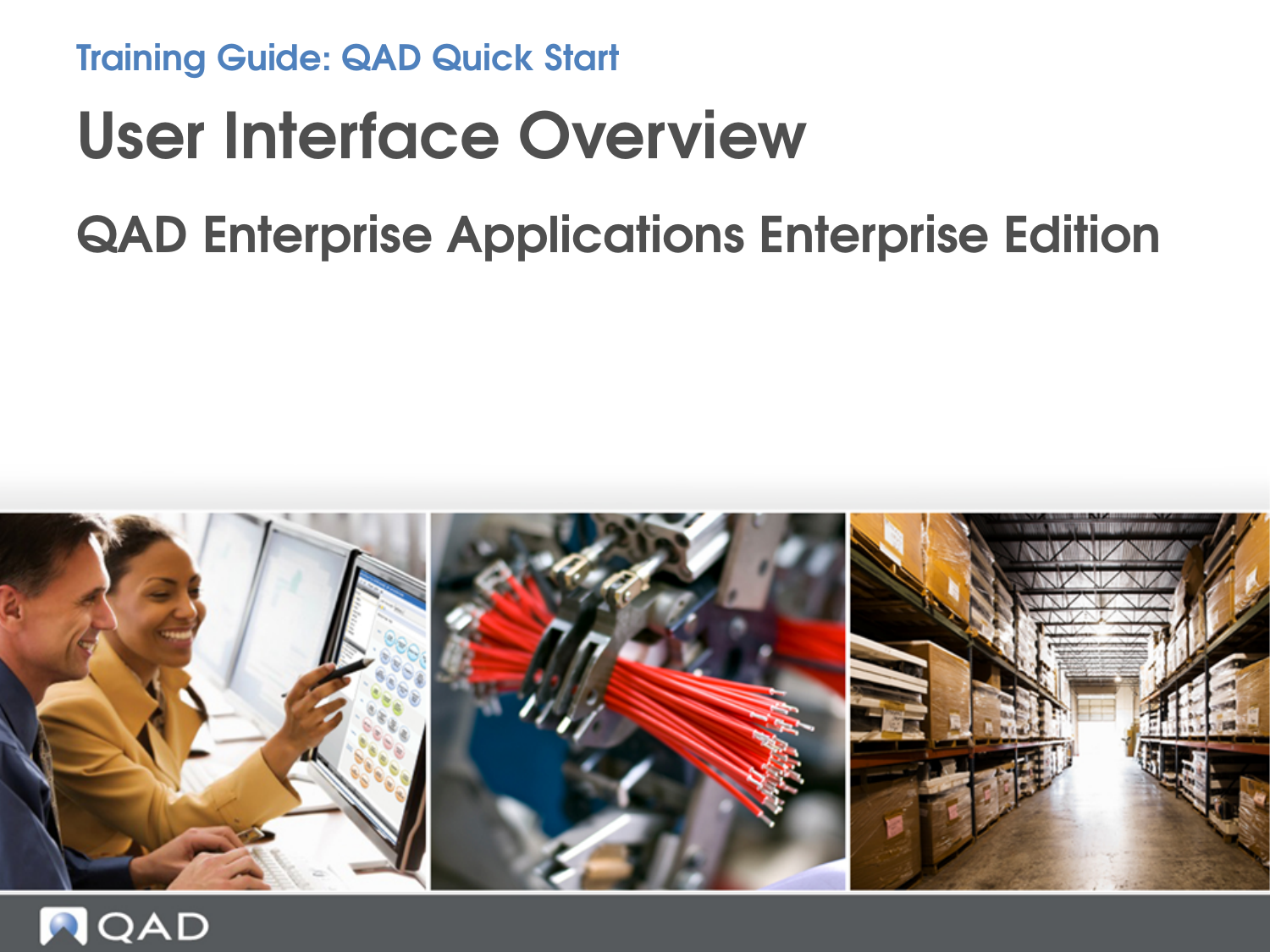

Training Guide: QAD Quick Start
# User Interface Overview
QAD Enterprise Applications Enterprise Edition